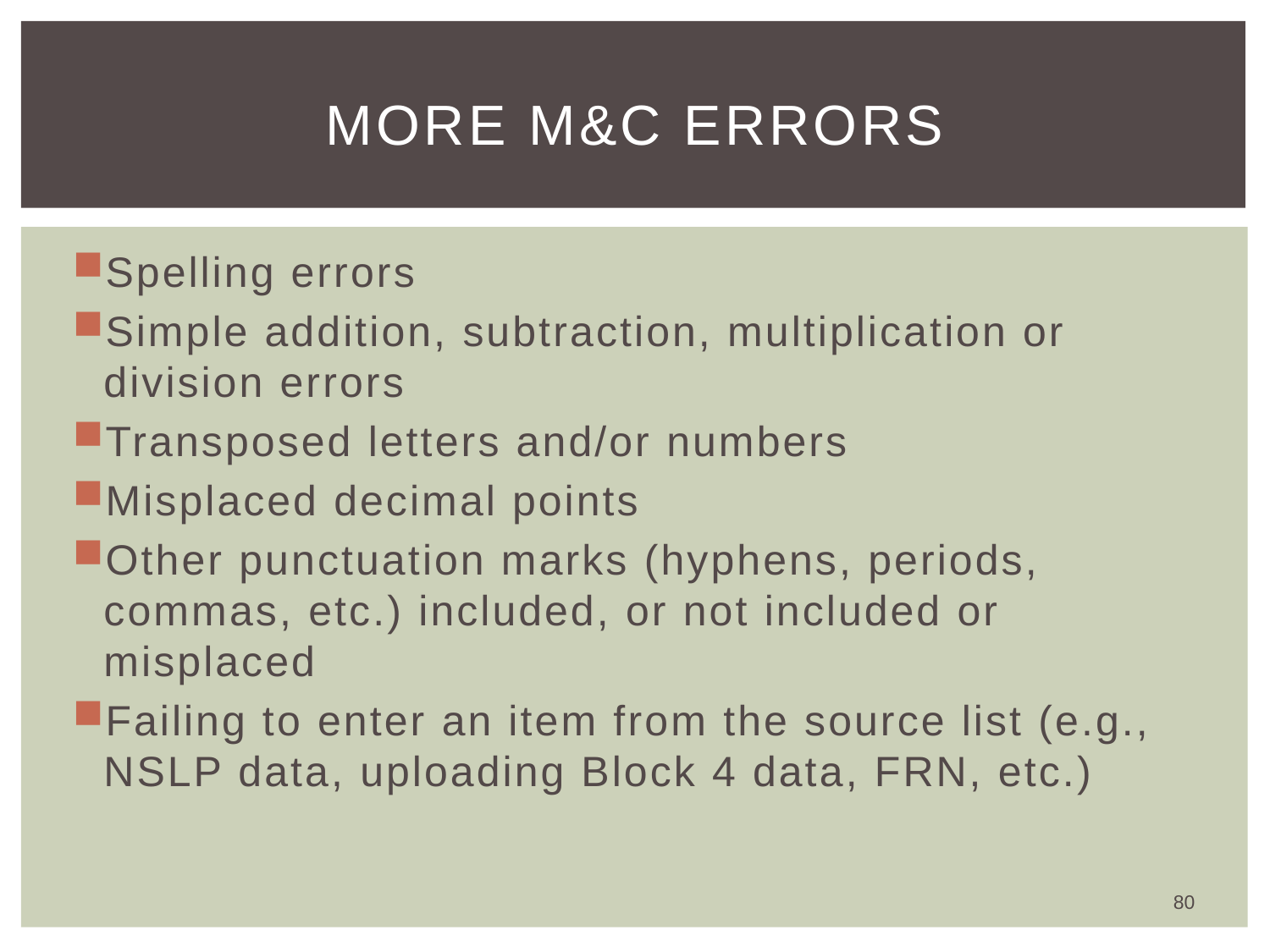

# More M&C Errors
Spelling errors
Simple addition, subtraction, multiplication or division errors
Transposed letters and/or numbers
Misplaced decimal points
Other punctuation marks (hyphens, periods, commas, etc.) included, or not included or misplaced
Failing to enter an item from the source list (e.g., NSLP data, uploading Block 4 data, FRN, etc.)

80